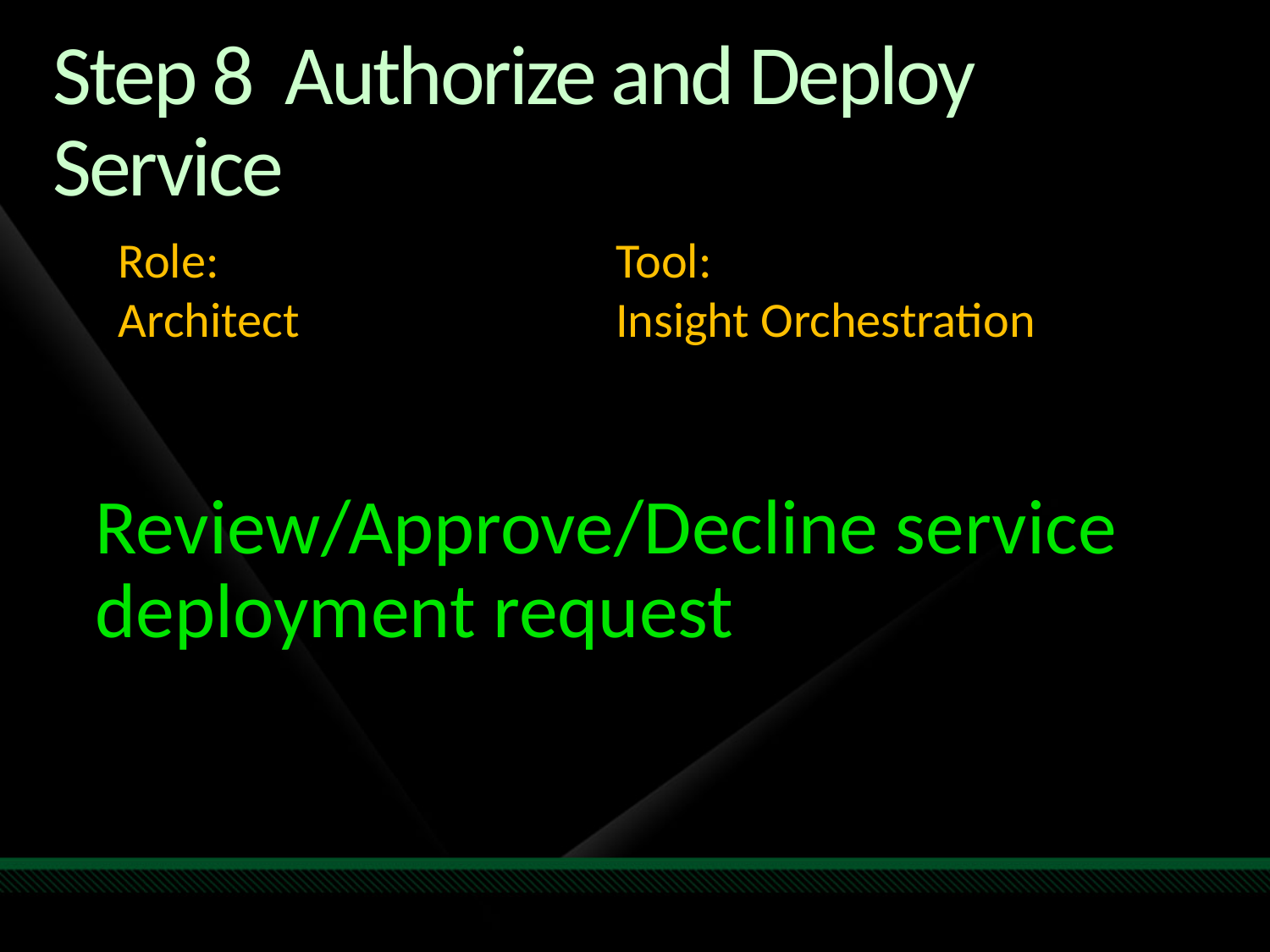

# Step 8  Authorize and Deploy Service
Role:
Architect
Tool:
Insight Orchestration
Review/Approve/Decline service deployment request